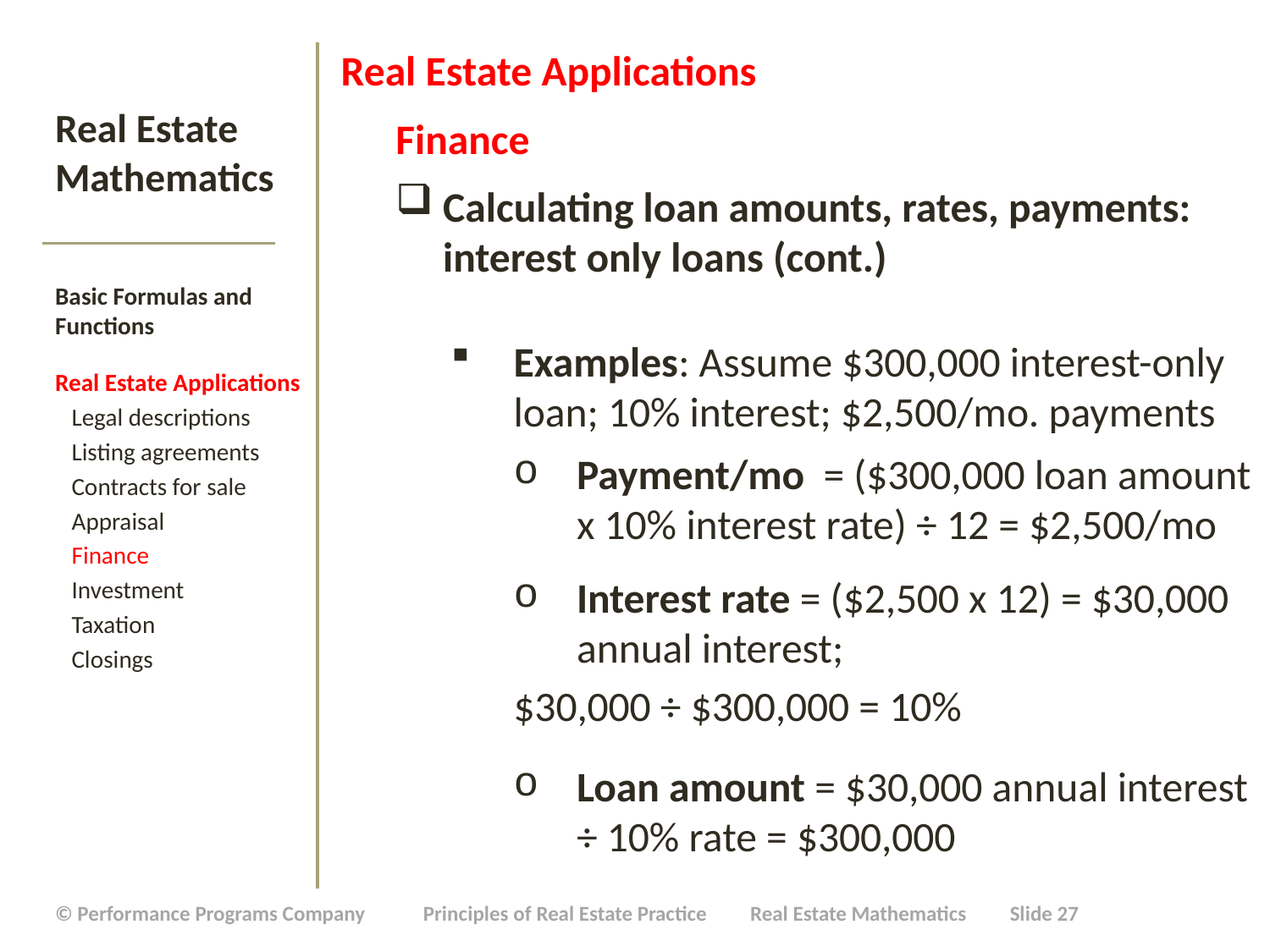

Real Estate Applications

Finance

Calculating loan amounts, rates, payments: interest only loans (cont.)
Examples: Assume $300,000 interest-only loan; 10% interest; $2,500/mo. payments
Payment/mo  = ($300,000 loan amount x 10% interest rate) ÷ 12 = $2,500/mo
Interest rate = ($2,500 x 12) = $30,000 annual interest;
	$30,000 ÷ $300,000 = 10%
Loan amount = $30,000 annual interest ÷ 10% rate = $300,000

# Real Estate Mathematics

Basic Formulas and Functions

Real Estate Applications
   Legal descriptions
   Listing agreements
   Contracts for sale
   Appraisal
   Finance
   Investment
   Taxation
   Closings

| © Performance Programs Company Principles of Real Estate Practice Real Estate Mathematics Slide 27 |
| --- |